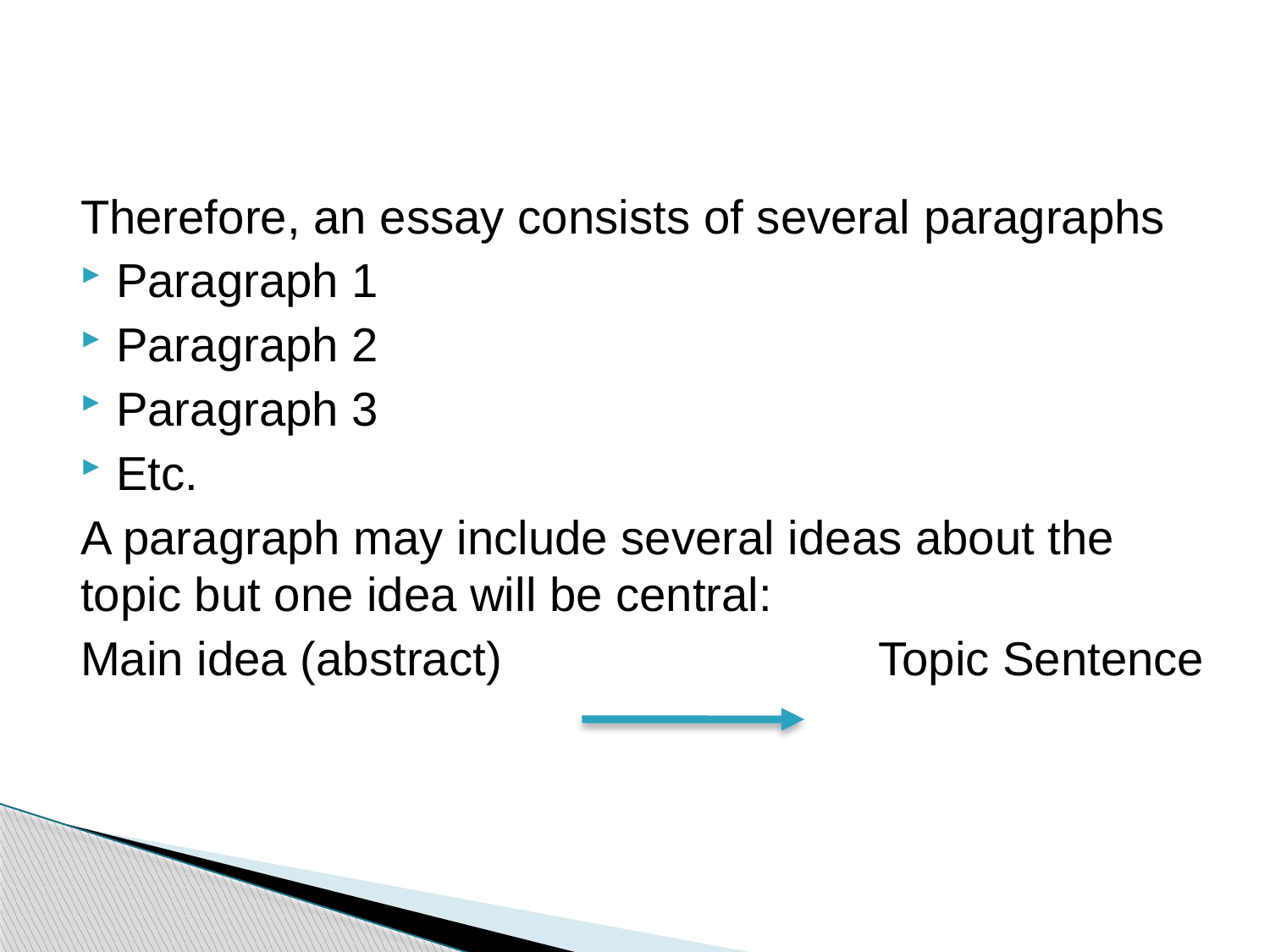

Therefore, an essay consists of several paragraphs
Paragraph 1
Paragraph 2
Paragraph 3
Etc.
A paragraph may include several ideas about the topic but one idea will be central:
Main idea (abstract)			Topic Sentence